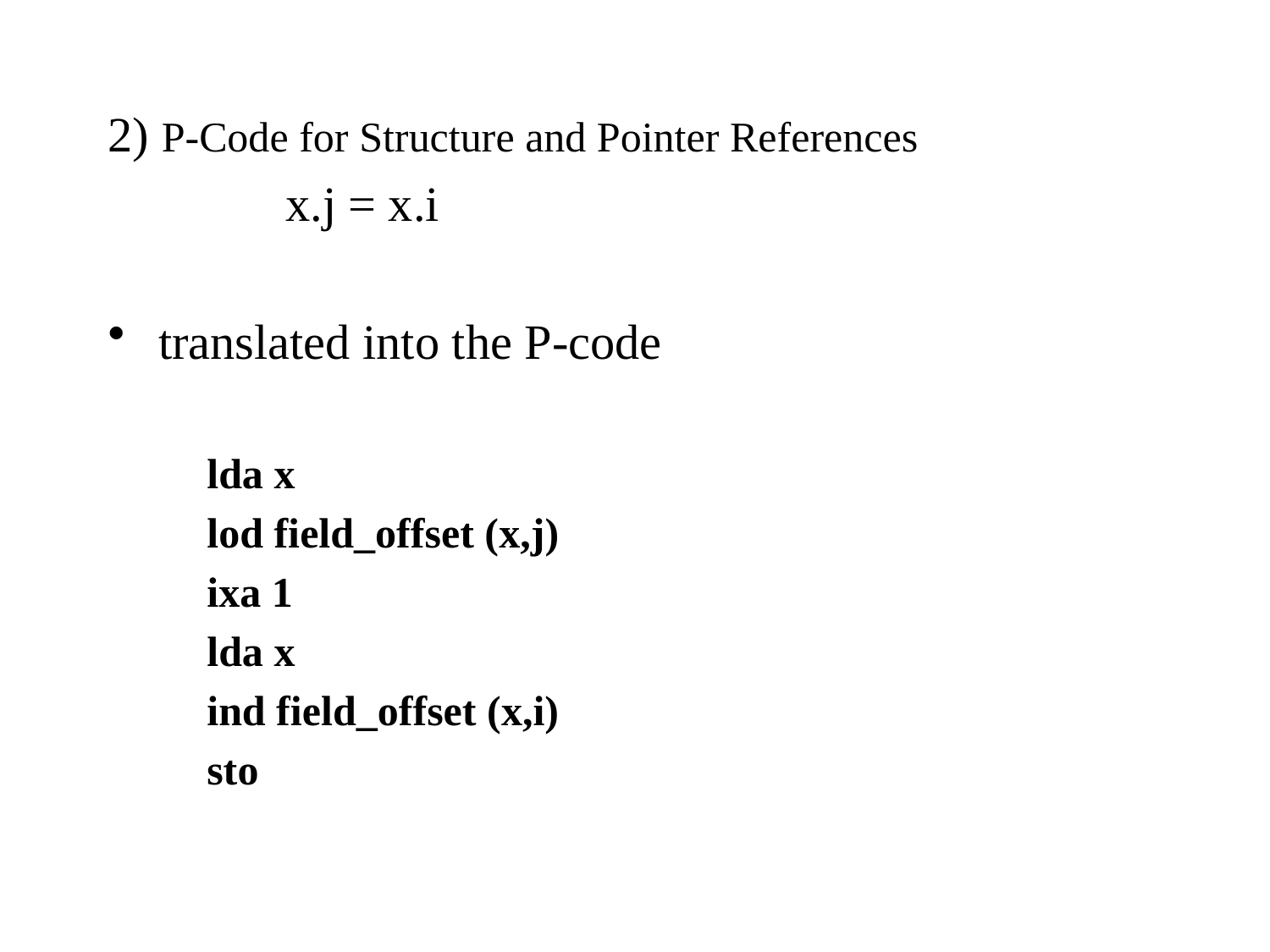

2) P-Code for Structure and Pointer References
 		x.j = x.i

translated into the P-code

lda x
lod field_offset (x,j)
ixa 1
lda x
ind field_offset (x,i)
sto